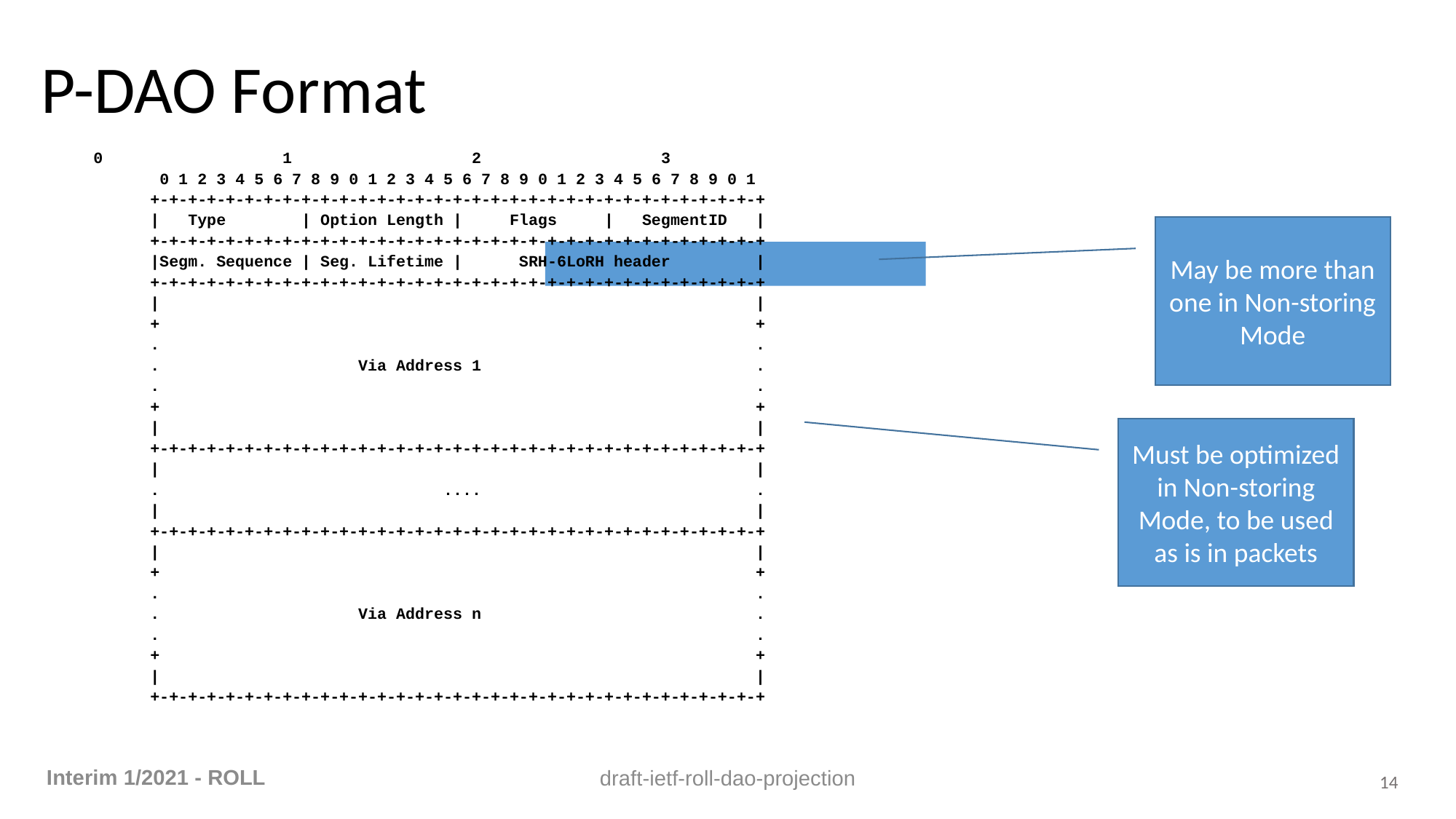

# P-DAO Format
 0                   1                   2                   3
        0 1 2 3 4 5 6 7 8 9 0 1 2 3 4 5 6 7 8 9 0 1 2 3 4 5 6 7 8 9 0 1
       +-+-+-+-+-+-+-+-+-+-+-+-+-+-+-+-+-+-+-+-+-+-+-+-+-+-+-+-+-+-+-+-+
       |   Type        | Option Length |     Flags     |   SegmentID   |
       +-+-+-+-+-+-+-+-+-+-+-+-+-+-+-+-+-+-+-+-+-+-+-+-+-+-+-+-+-+-+-+-+
       |Segm. Sequence | Seg. Lifetime |      SRH-6LoRH header         |
       +-+-+-+-+-+-+-+-+-+-+-+-+-+-+-+-+-+-+-+-+-+-+-+-+-+-+-+-+-+-+-+-+
       |                                                               |
       +                                                               +
       .                                                               .
       .                     Via Address 1                             .
       .                                                               .
       +                                                               +
       |                                                               |
       +-+-+-+-+-+-+-+-+-+-+-+-+-+-+-+-+-+-+-+-+-+-+-+-+-+-+-+-+-+-+-+-+
       |                                                               |
       .                              ....                             .
       |                                                               |
       +-+-+-+-+-+-+-+-+-+-+-+-+-+-+-+-+-+-+-+-+-+-+-+-+-+-+-+-+-+-+-+-+
       |                                                               |
       +                                                               +
       .                                                               .
       .                     Via Address n                             .
       .                                                               .
       +                                                               +
       |                                                               |
       +-+-+-+-+-+-+-+-+-+-+-+-+-+-+-+-+-+-+-+-+-+-+-+-+-+-+-+-+-+-+-+-+

May be more than one in Non-storing Mode

Must be optimized in Non-storing Mode, to be used as is in packets